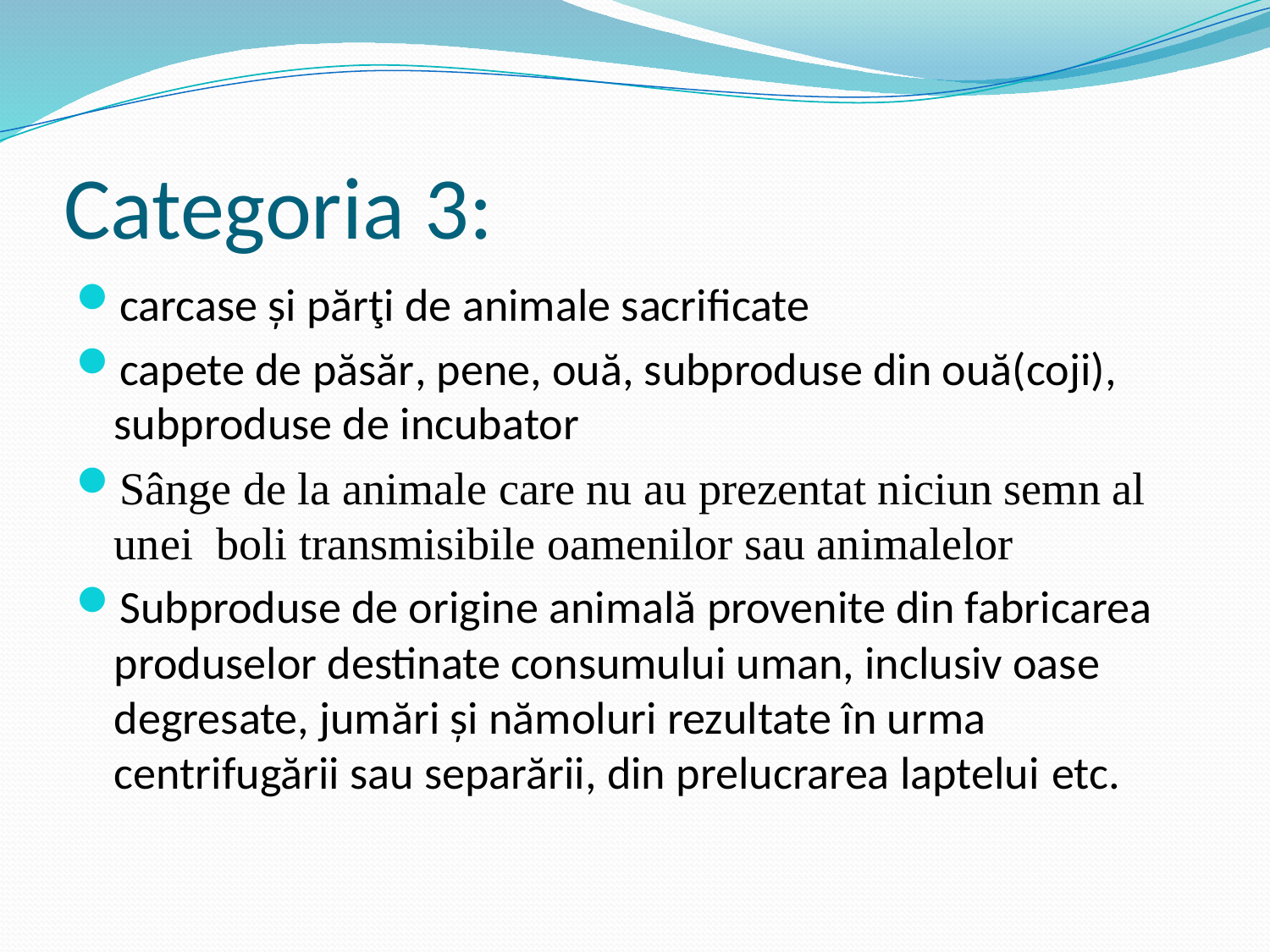

# Categoria 3:
carcase și părţi de animale sacrificate
capete de păsăr, pene, ouă, subproduse din ouă(coji), subproduse de incubator
Sânge de la animale care nu au prezentat niciun semn al unei  boli transmisibile oamenilor sau animalelor
Subproduse de origine animală provenite din fabricarea produselor destinate consumului uman, inclusiv oase degresate, jumări și nămoluri rezultate în urma centrifugării sau separării, din prelucrarea laptelui etc.